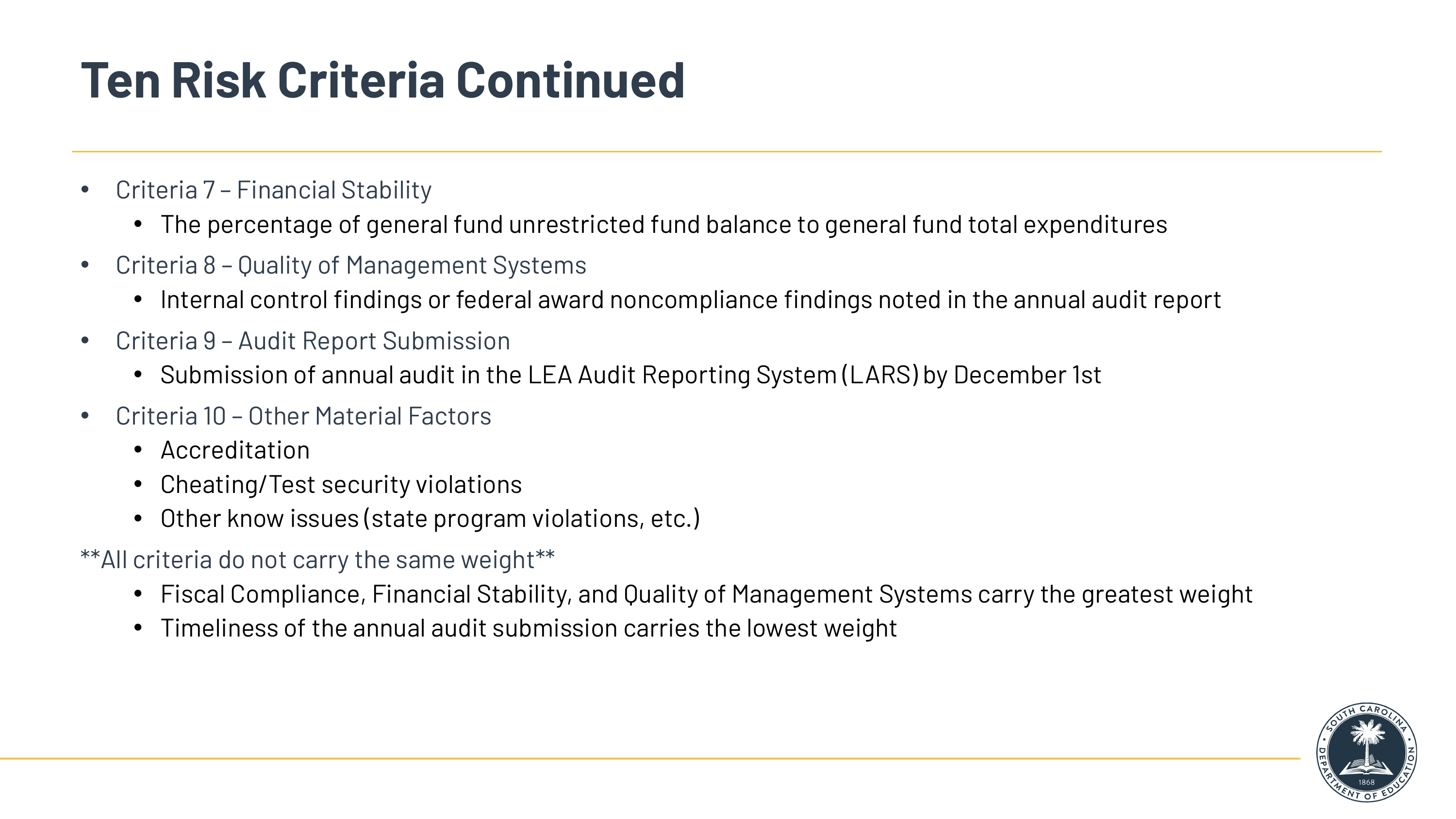

# Ten Risk Criteria Continued
Criteria 7 – Financial Stability
The percentage of general fund unrestricted fund balance to general fund total expenditures
Criteria 8 – Quality of Management Systems
Internal control findings or federal award noncompliance findings noted in the annual audit report
Criteria 9 – Audit Report Submission
Submission of annual audit in the LEA Audit Reporting System (LARS) by December 1st
Criteria 10 – Other Material Factors
Accreditation
Cheating/Test security violations
Other know issues (state program violations, etc.)
**All criteria do not carry the same weight**
Fiscal Compliance, Financial Stability, and Quality of Management Systems carry the greatest weight
Timeliness of the annual audit submission carries the lowest weight